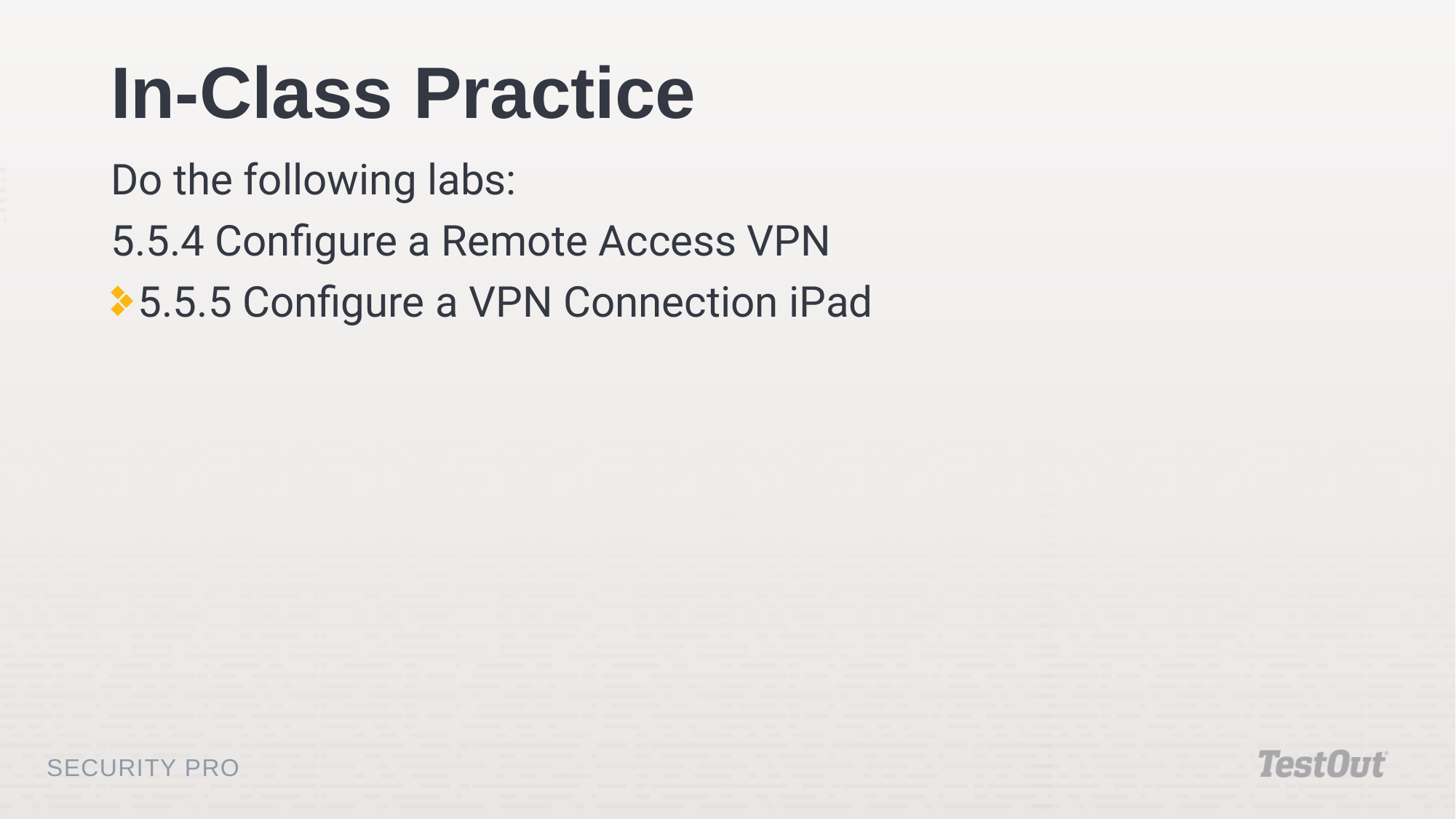

# In-Class Practice
Do the following labs:
5.5.4 Configure a Remote Access VPN
5.5.5 Configure a VPN Connection iPad
Security Pro